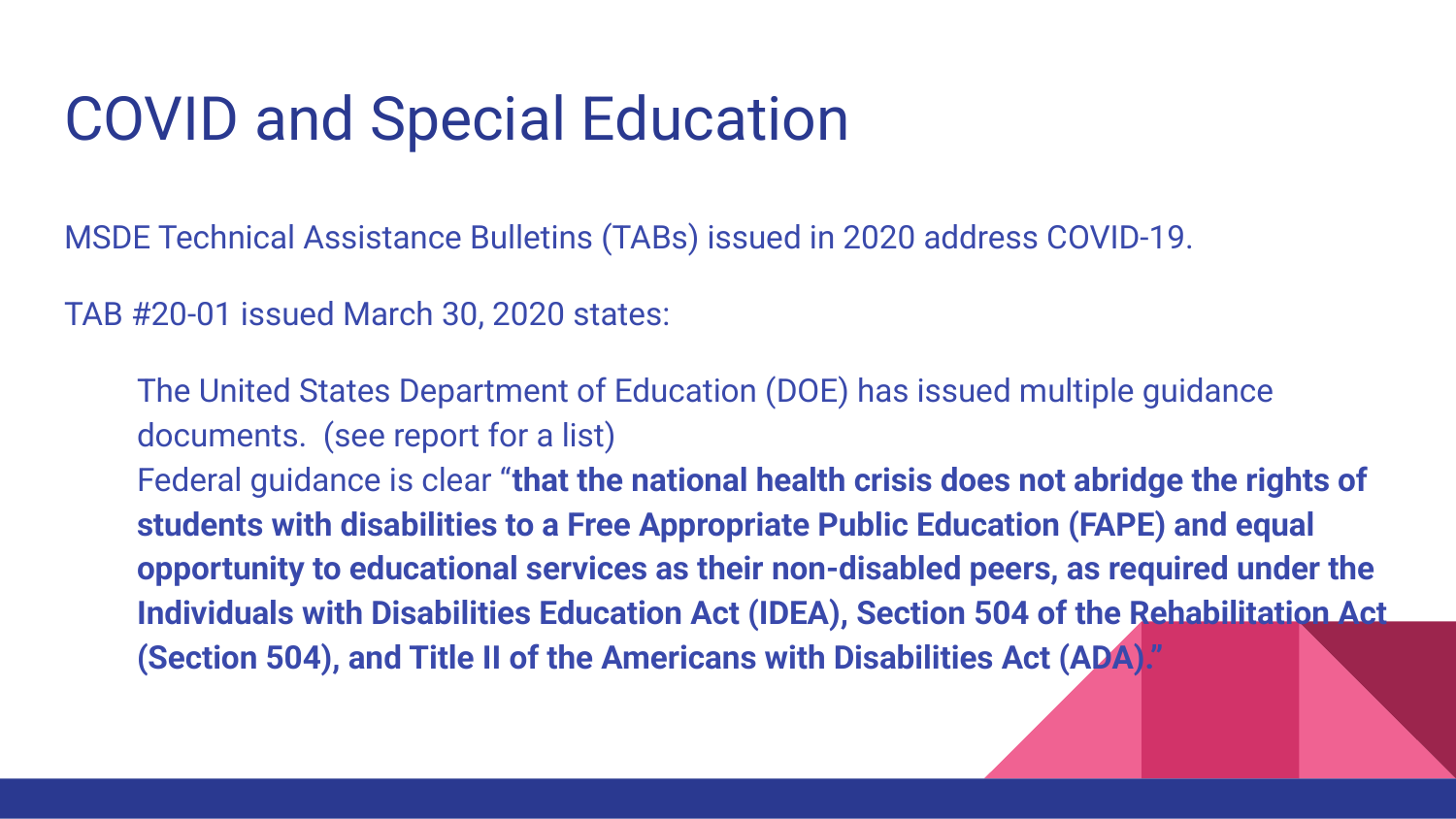

# COVID and Special Education
MSDE Technical Assistance Bulletins (TABs) issued in 2020 address COVID-19.
TAB #20-01 issued March 30, 2020 states:
The United States Department of Education (DOE) has issued multiple guidance documents.  (see report for a list)
Federal guidance is clear “that the national health crisis does not abridge the rights of students with disabilities to a Free Appropriate Public Education (FAPE) and equal opportunity to educational services as their non-disabled peers, as required under the Individuals with Disabilities Education Act (IDEA), Section 504 of the Rehabilitation Act (Section 504), and Title II of the Americans with Disabilities Act (ADA).”